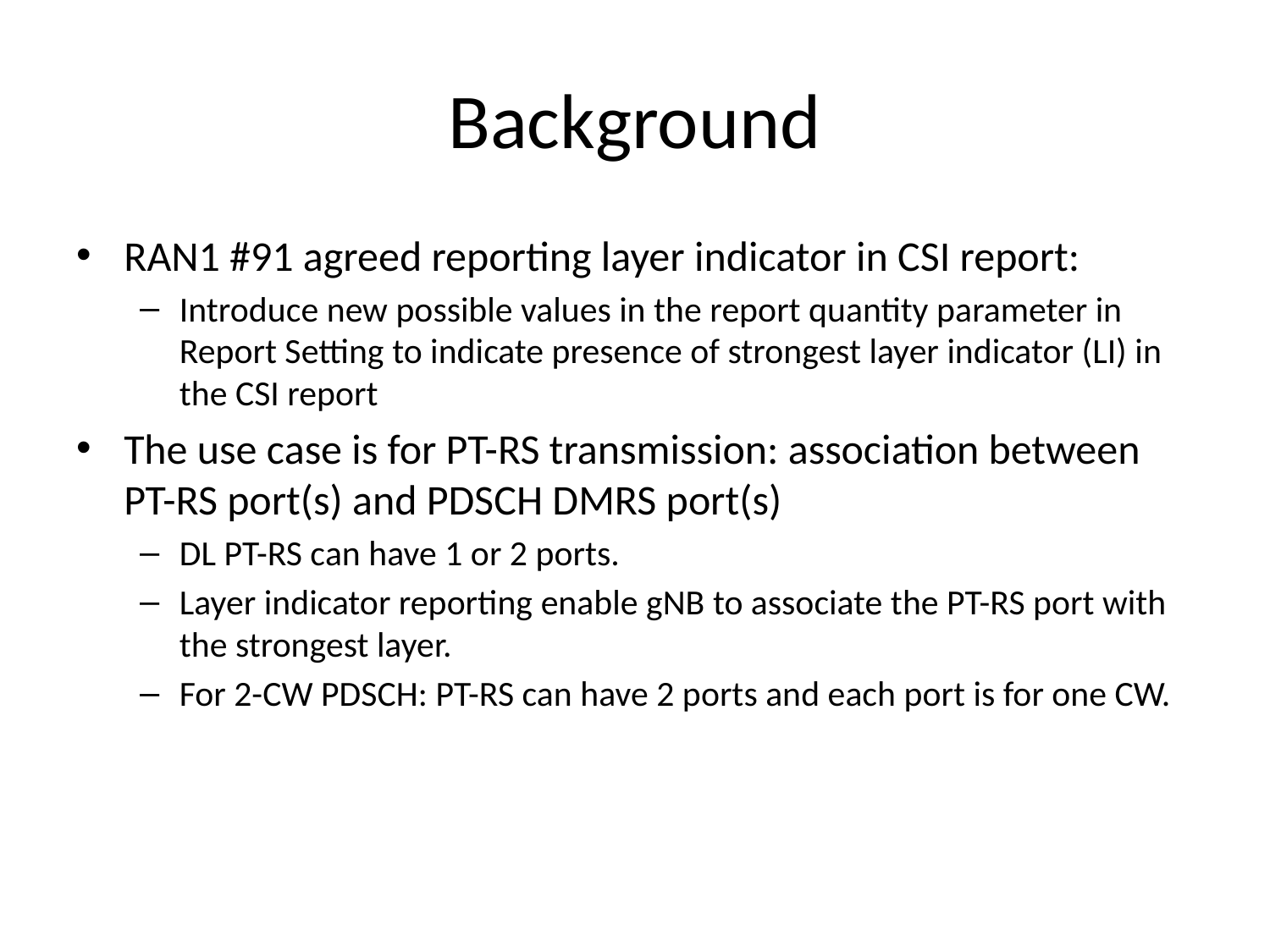

# Background
RAN1 #91 agreed reporting layer indicator in CSI report:
Introduce new possible values in the report quantity parameter in Report Setting to indicate presence of strongest layer indicator (LI) in the CSI report
The use case is for PT-RS transmission: association between PT-RS port(s) and PDSCH DMRS port(s)
DL PT-RS can have 1 or 2 ports.
Layer indicator reporting enable gNB to associate the PT-RS port with the strongest layer.
For 2-CW PDSCH: PT-RS can have 2 ports and each port is for one CW.